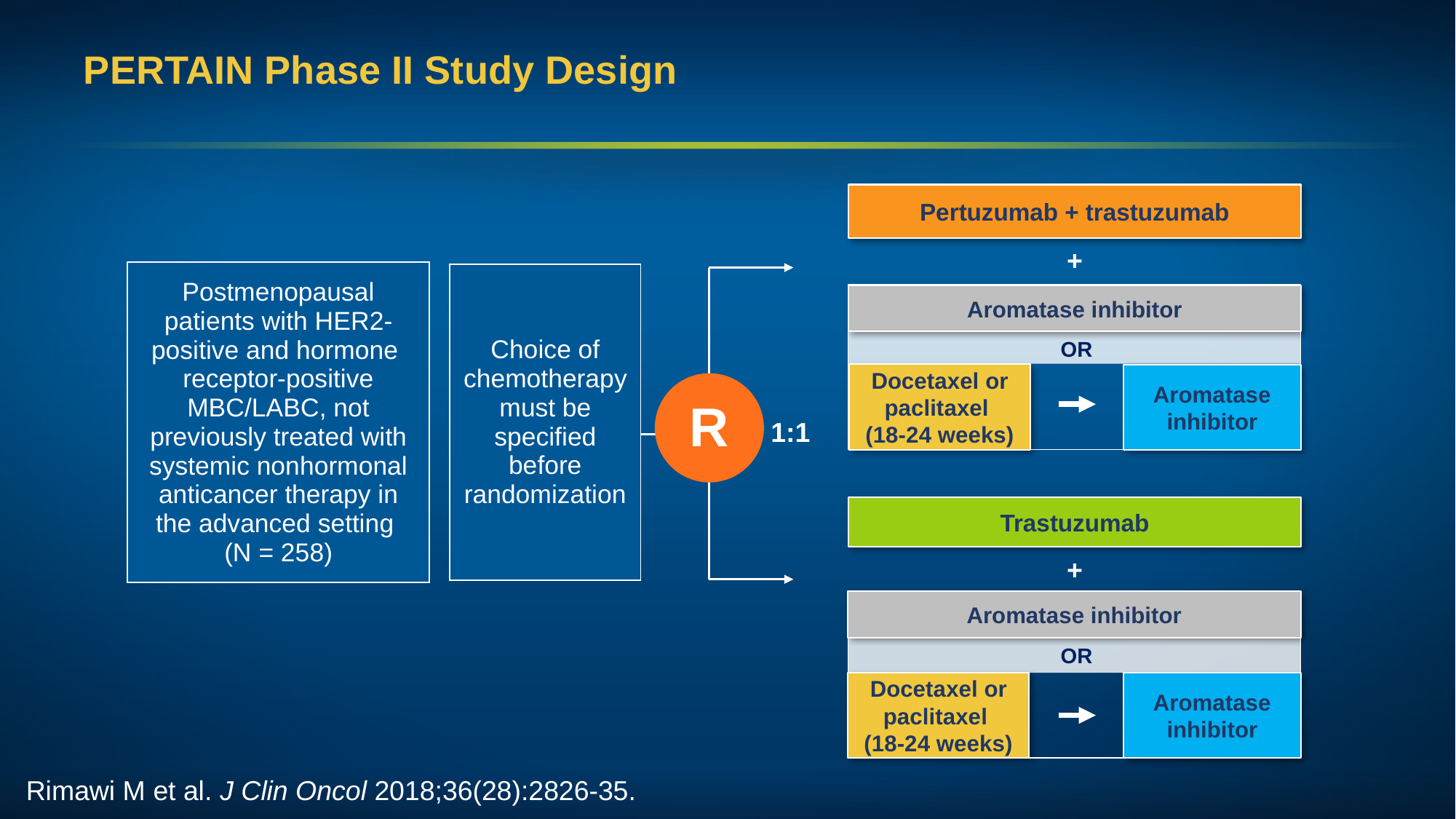

# PERTAIN Phase II Study Design
Pertuzumab + trastuzumab
+
| Postmenopausal patients with HER2-positive and hormone receptor-positive MBC/LABC, not previously treated with systemic nonhormonal anticancer therapy in the advanced setting (N = 258) |
| --- |
| Choice of chemotherapy must be specified before randomization |
| --- |

Aromatase inhibitor
OR

Docetaxel or paclitaxel
(18-24 weeks)
Aromatase inhibitor

R
1:1
Trastuzumab
+

Aromatase inhibitor
OR

Docetaxel or paclitaxel
(18-24 weeks)
Aromatase inhibitor
Rimawi M et al. J Clin Oncol 2018;36(28):2826-35.